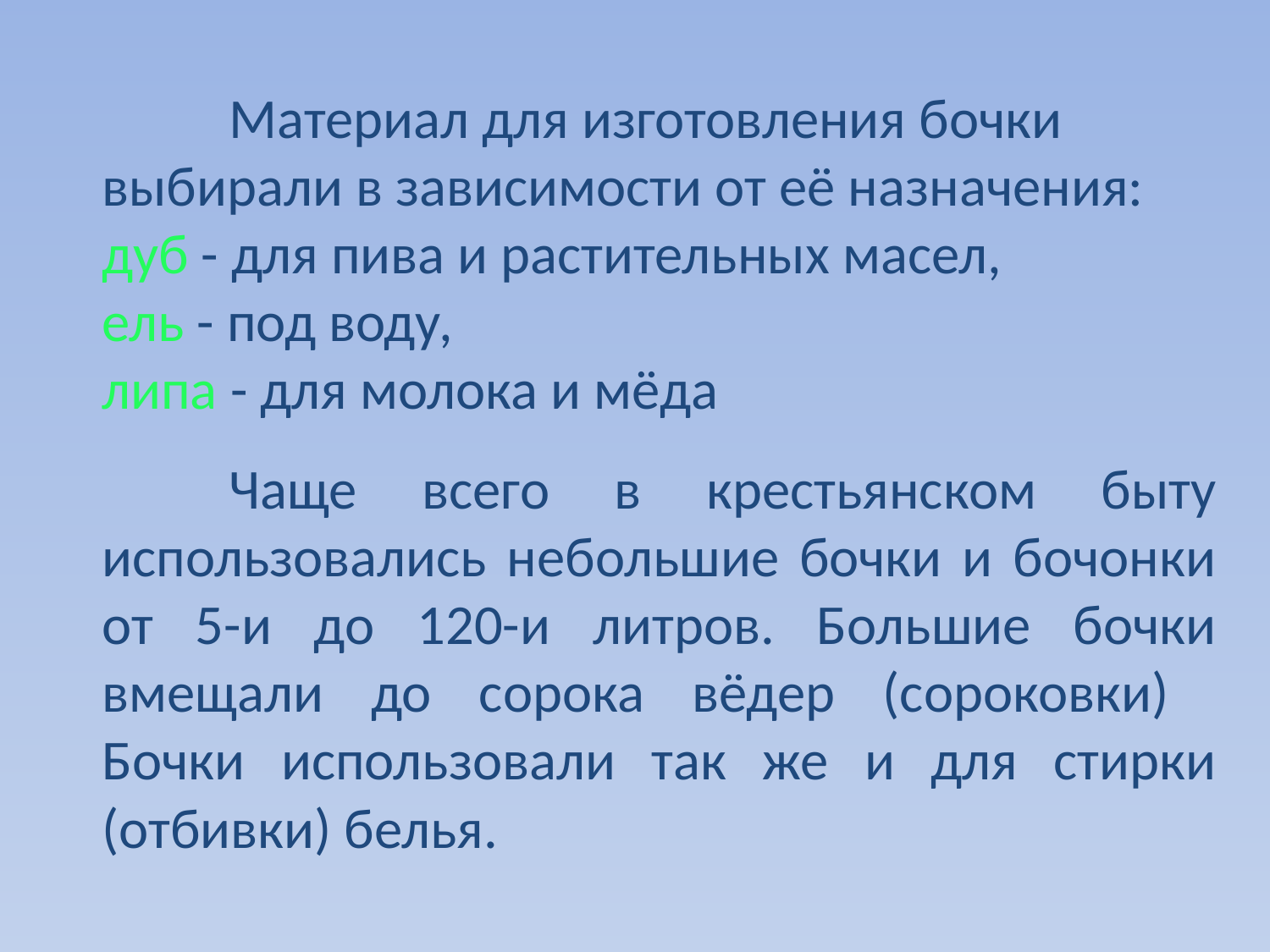

# Материал для изготовления бочки выбирали в зависимости от её назначения:  дуб - для пива и растительных масел, ель - под воду, липа - для молока и мёда
	Чаще всего в крестьянском быту использовались небольшие бочки и бочонки от 5-и до 120-и литров. Большие бочки вмещали до сорока вёдер (сороковки)
Бочки использовали так же и для стирки (отбивки) белья.